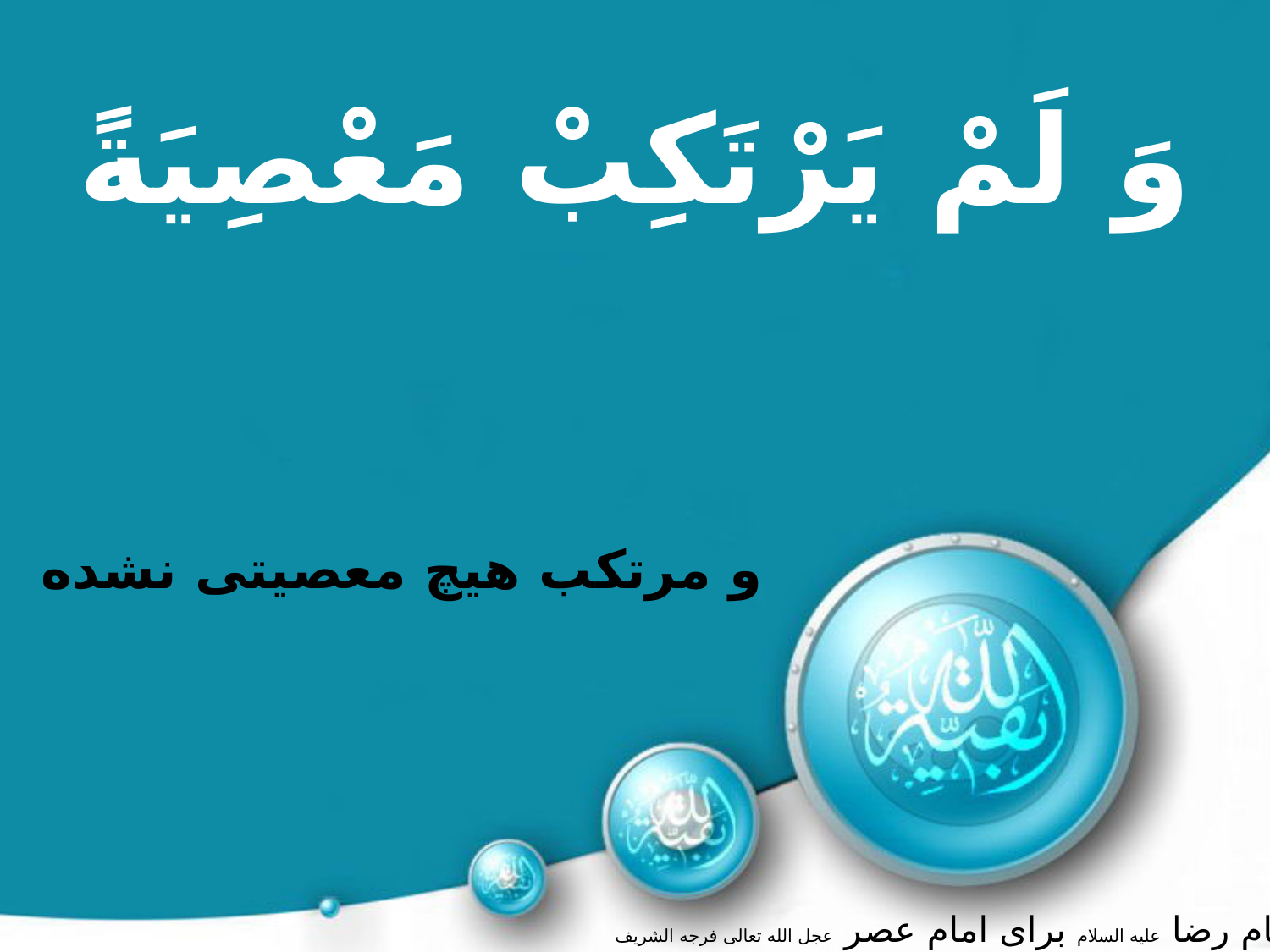

وَ لَمْ يَرْتَكِبْ مَعْصِيَةً
و مرتكب هيچ معصيتى نشده